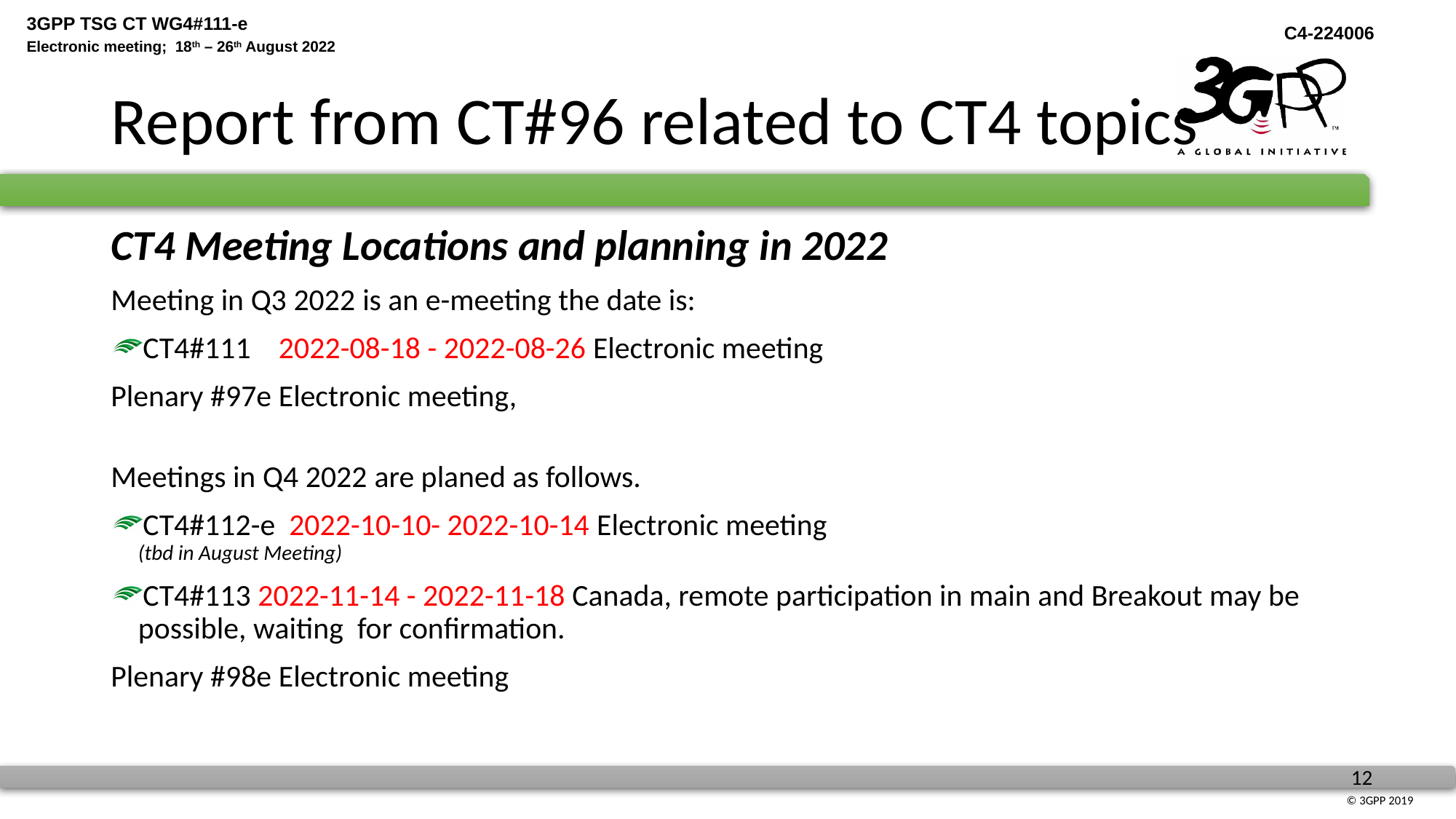

# Report from CT#96 related to CT4 topics
CT4 Meeting Locations and planning in 2022
Meeting in Q3 2022 is an e-meeting the date is:
CT4#111    2022-08-18 - 2022-08-26 Electronic meeting
Plenary #97e Electronic meeting,
Meetings in Q4 2022 are planed as follows.
CT4#112-e  2022-10-10- 2022-10-14 Electronic meeting
(tbd in August Meeting)
CT4#113 2022-11-14 - 2022-11-18 Canada, remote participation in main and Breakout may be possible, waiting  for confirmation.
Plenary #98e Electronic meeting